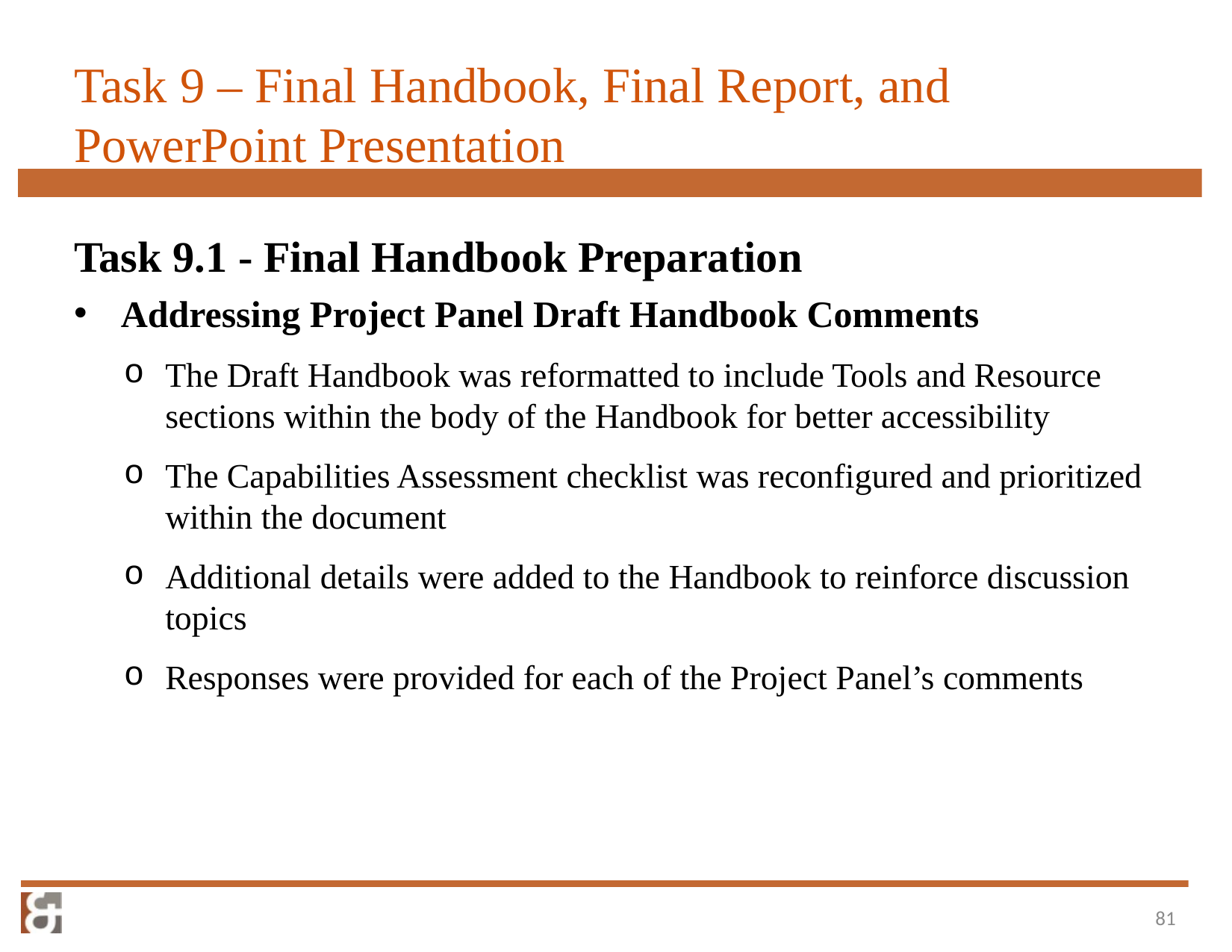

# Task 9 – Final Handbook, Final Report, and PowerPoint Presentation
Task 9.1 - Final Handbook Preparation
Addressing Project Panel Draft Handbook Comments
The Draft Handbook was reformatted to include Tools and Resource sections within the body of the Handbook for better accessibility
The Capabilities Assessment checklist was reconfigured and prioritized within the document
Additional details were added to the Handbook to reinforce discussion topics
Responses were provided for each of the Project Panel’s comments